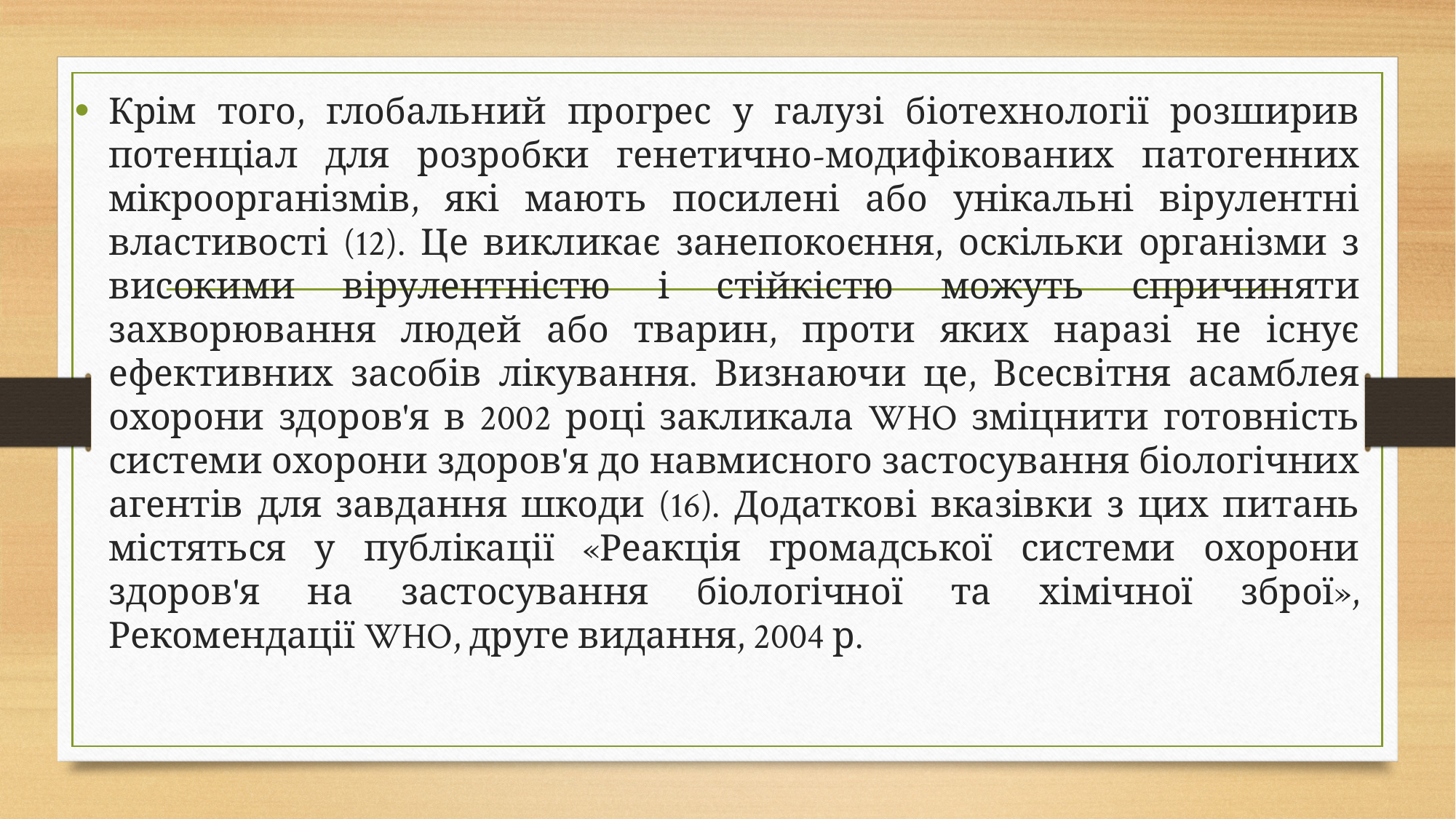

Крім того, глобальний прогрес у галузі біотехнології розширив потенціал для розробки генетично-модифікованих патогенних мікроорганізмів, які мають посилені або унікальні вірулентні властивості (12). Це викликає занепокоєння, оскільки організми з високими вірулентністю і стійкістю можуть спричиняти захворювання людей або тварин, проти яких наразі не існує ефективних засобів лікування. Визнаючи це, Всесвітня асамблея охорони здоров'я в 2002 році закликала WHO зміцнити готовність системи охорони здоров'я до навмисного застосування біологічних агентів для завдання шкоди (16). Додаткові вказівки з цих питань містяться у публікації «Реакція громадської системи охорони здоров'я на застосування біологічної та хімічної зброї», Рекомендації WHO, друге видання, 2004 р.